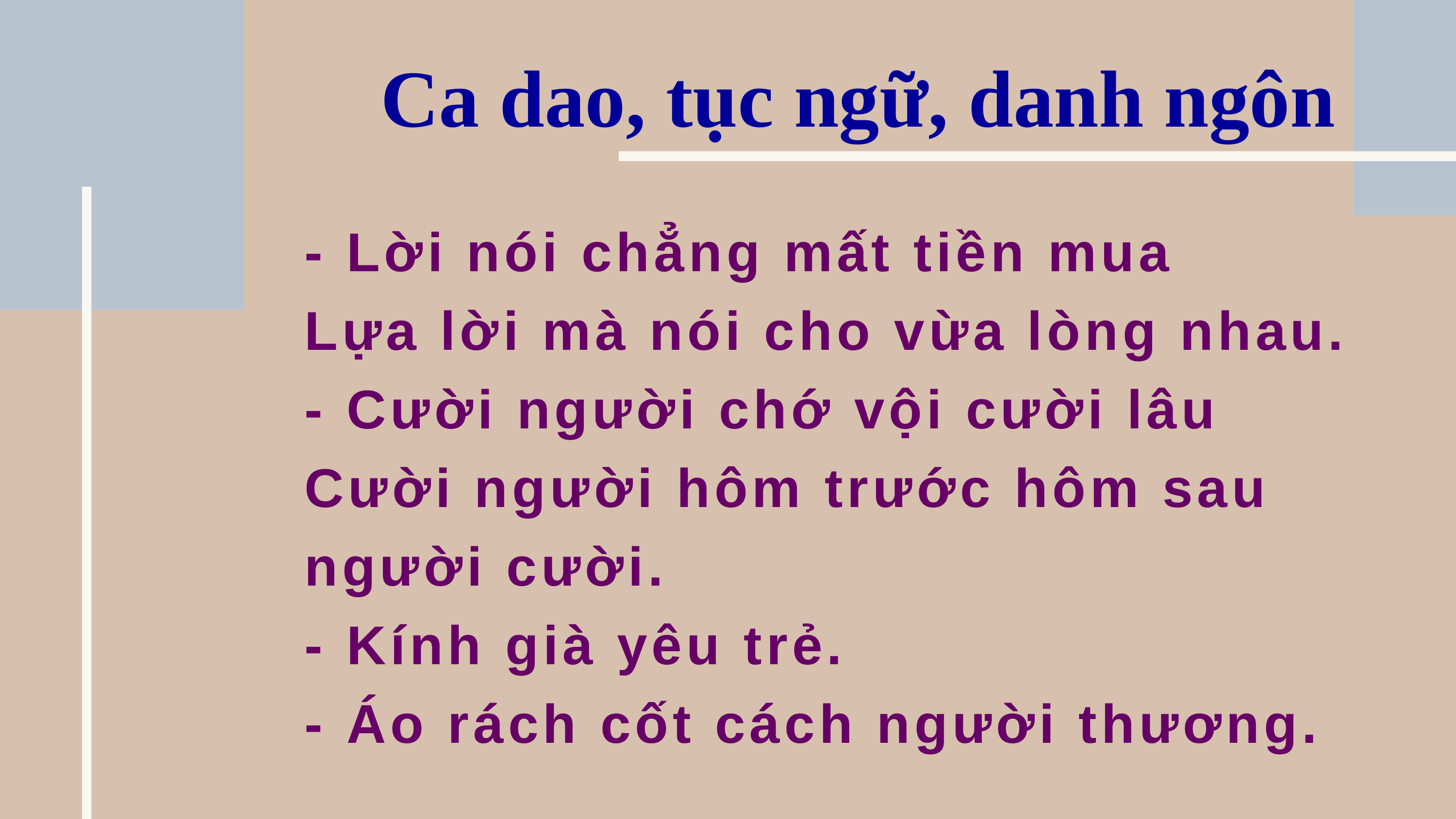

Ca dao, tục ngữ, danh ngôn

- Lời nói chẳng mất tiền mua
Lựa lời mà nói cho vừa lòng nhau.
- Cười người chớ vội cười lâu
Cười người hôm trước hôm sau người cười.
- Kính già yêu trẻ.
- Áo rách cốt cách người thương.